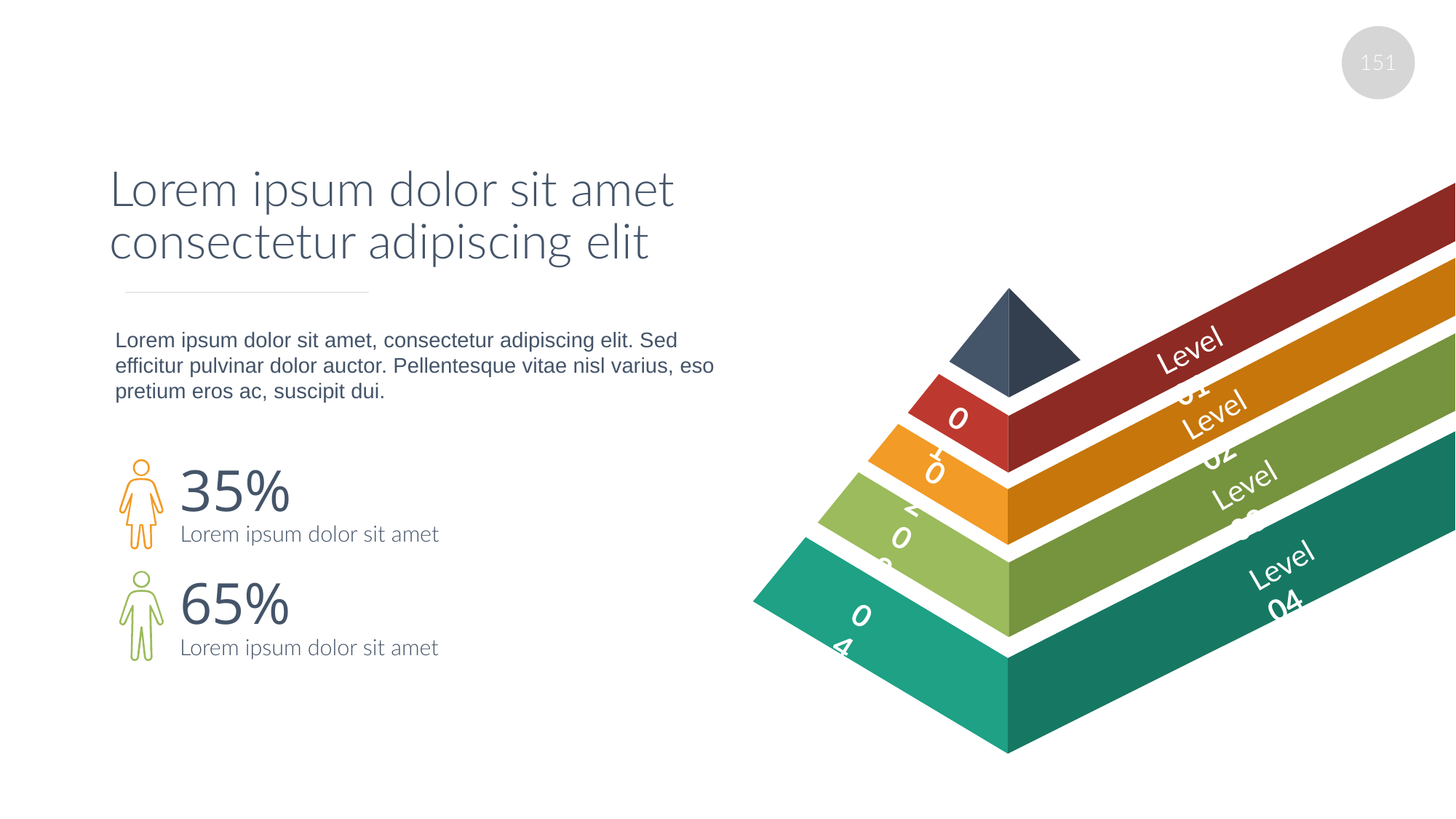

Lorem ipsum dolor sit amet consectetur adipiscing elit

Level 01
Lorem ipsum dolor sit amet, consectetur adipiscing elit. Sed efficitur pulvinar dolor auctor. Pellentesque vitae nisl varius, eso pretium eros ac, suscipit dui.
Level  02
01
Level  03
02
35%
Lorem ipsum dolor sit amet

03
Level  04
65%
Lorem ipsum dolor sit amet

04